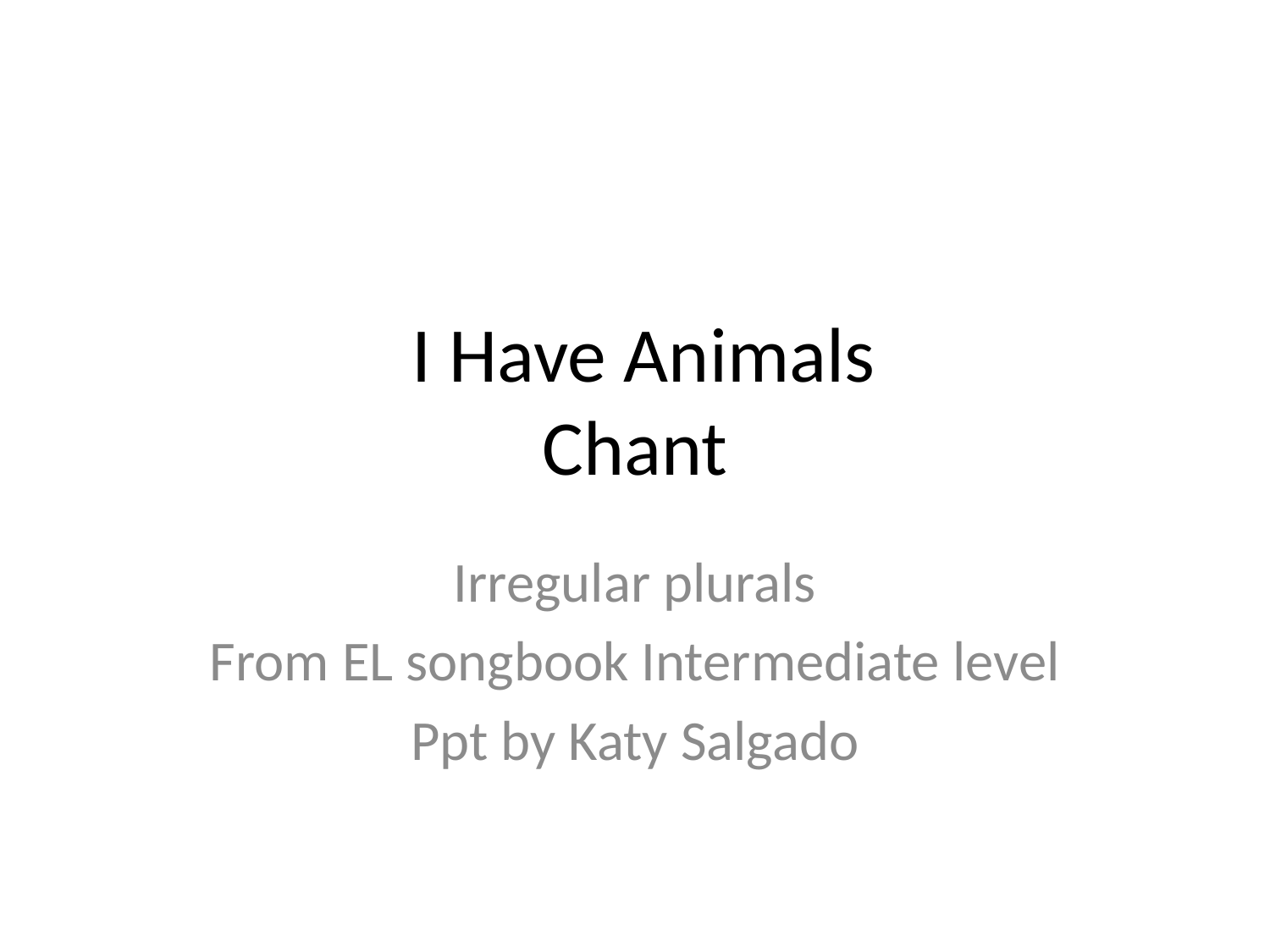

# I Have Animals Chant
Irregular plurals
From EL songbook Intermediate level
Ppt by Katy Salgado